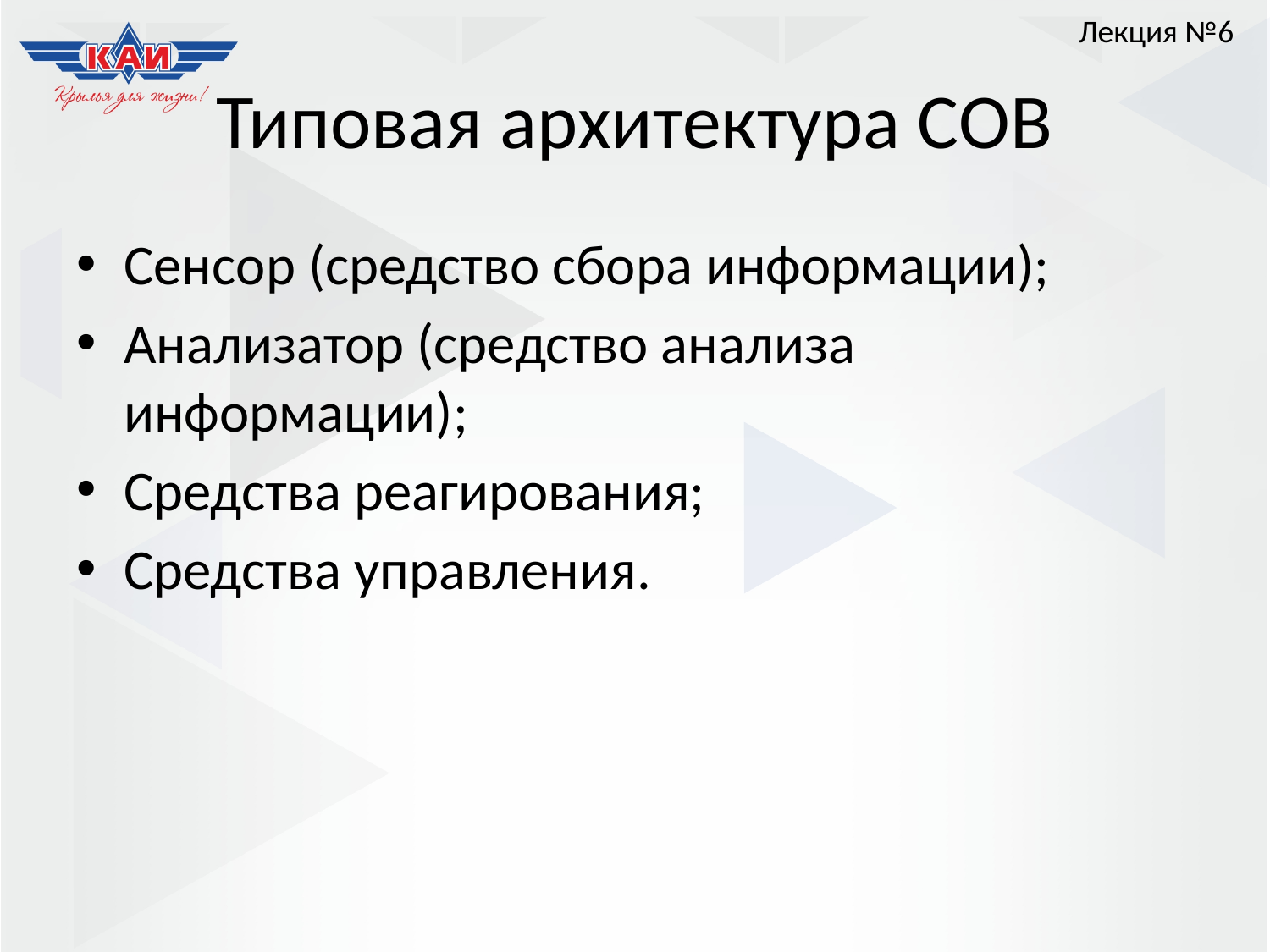

Лекция №6
# Типовая архитектура СОВ
Сенсор (средство сбора информации);
Анализатор (средство анализа информации);
Средства реагирования;
Средства управления.